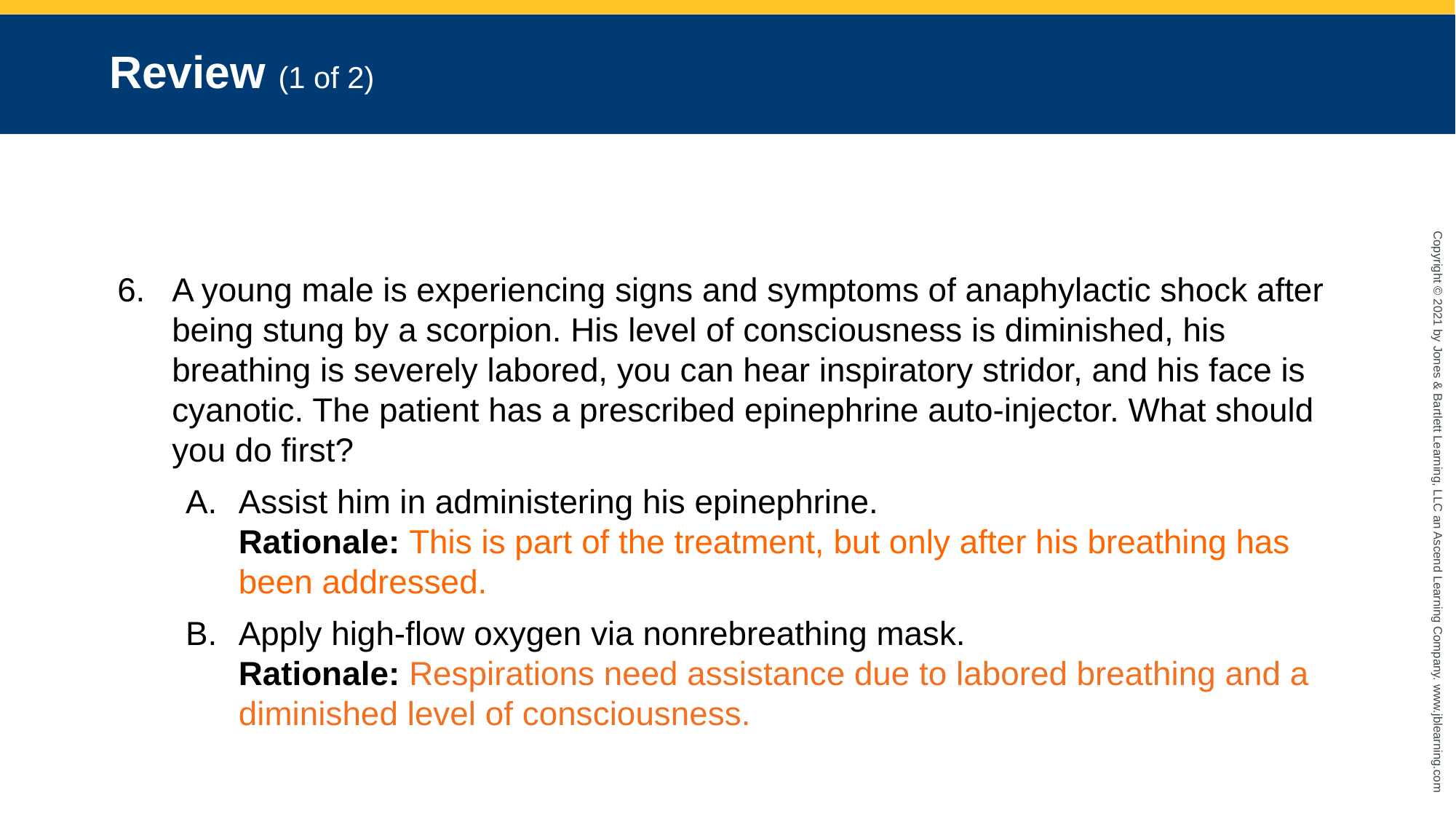

# Review (1 of 2)
A young male is experiencing signs and symptoms of anaphylactic shock after being stung by a scorpion. His level of consciousness is diminished, his breathing is severely labored, you can hear inspiratory stridor, and his face is cyanotic. The patient has a prescribed epinephrine auto-injector. What should you do first?
Assist him in administering his epinephrine.
Rationale: This is part of the treatment, but only after his breathing has been addressed.
Apply high-flow oxygen via nonrebreathing mask.
Rationale: Respirations need assistance due to labored breathing and a diminished level of consciousness.